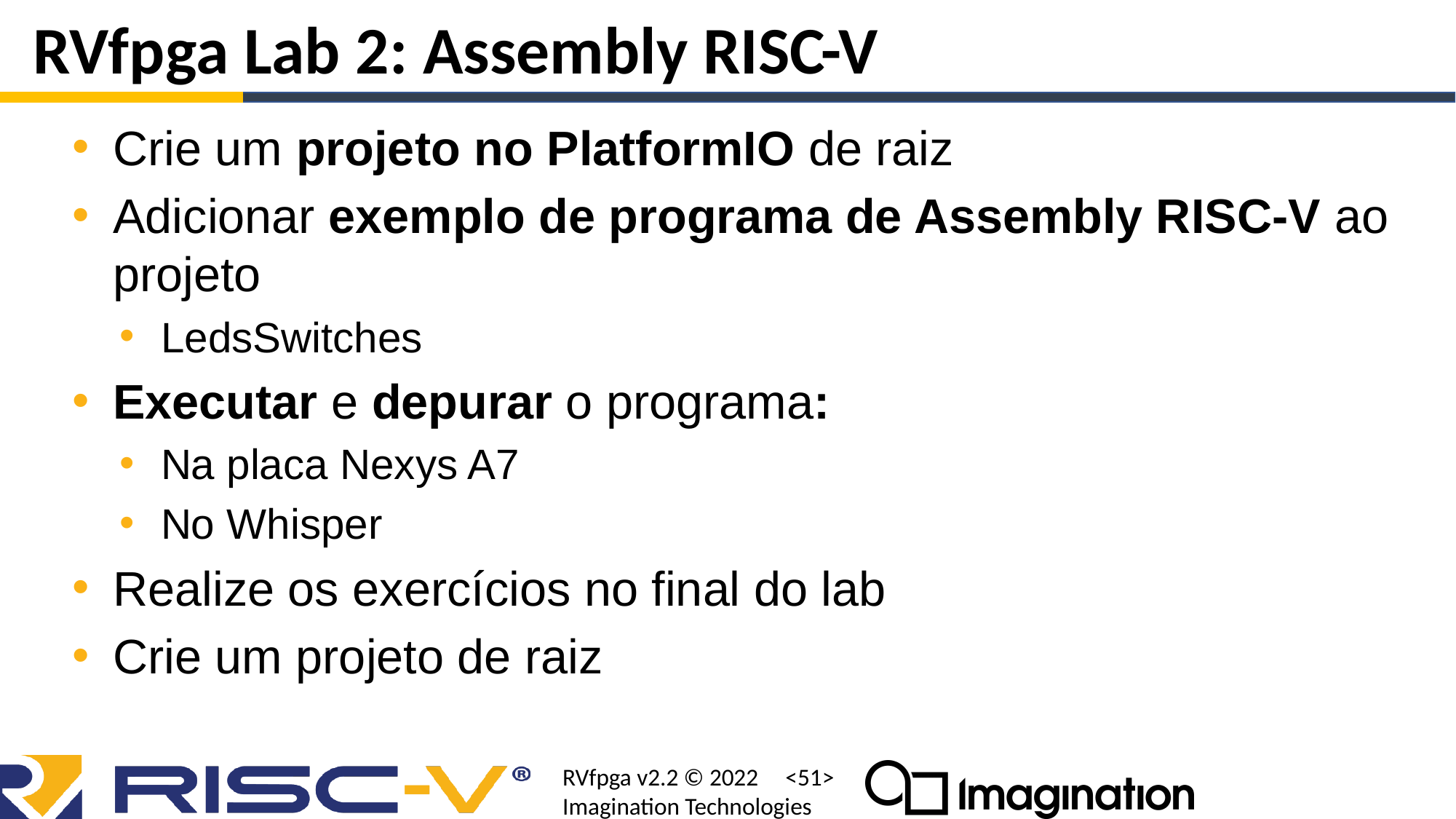

# RVfpga Lab 2: Assembly RISC-V
Crie um projeto no PlatformIO de raiz
Adicionar exemplo de programa de Assembly RISC-V ao projeto
LedsSwitches
Executar e depurar o programa:
Na placa Nexys A7
No Whisper
Realize os exercícios no final do lab
Crie um projeto de raiz